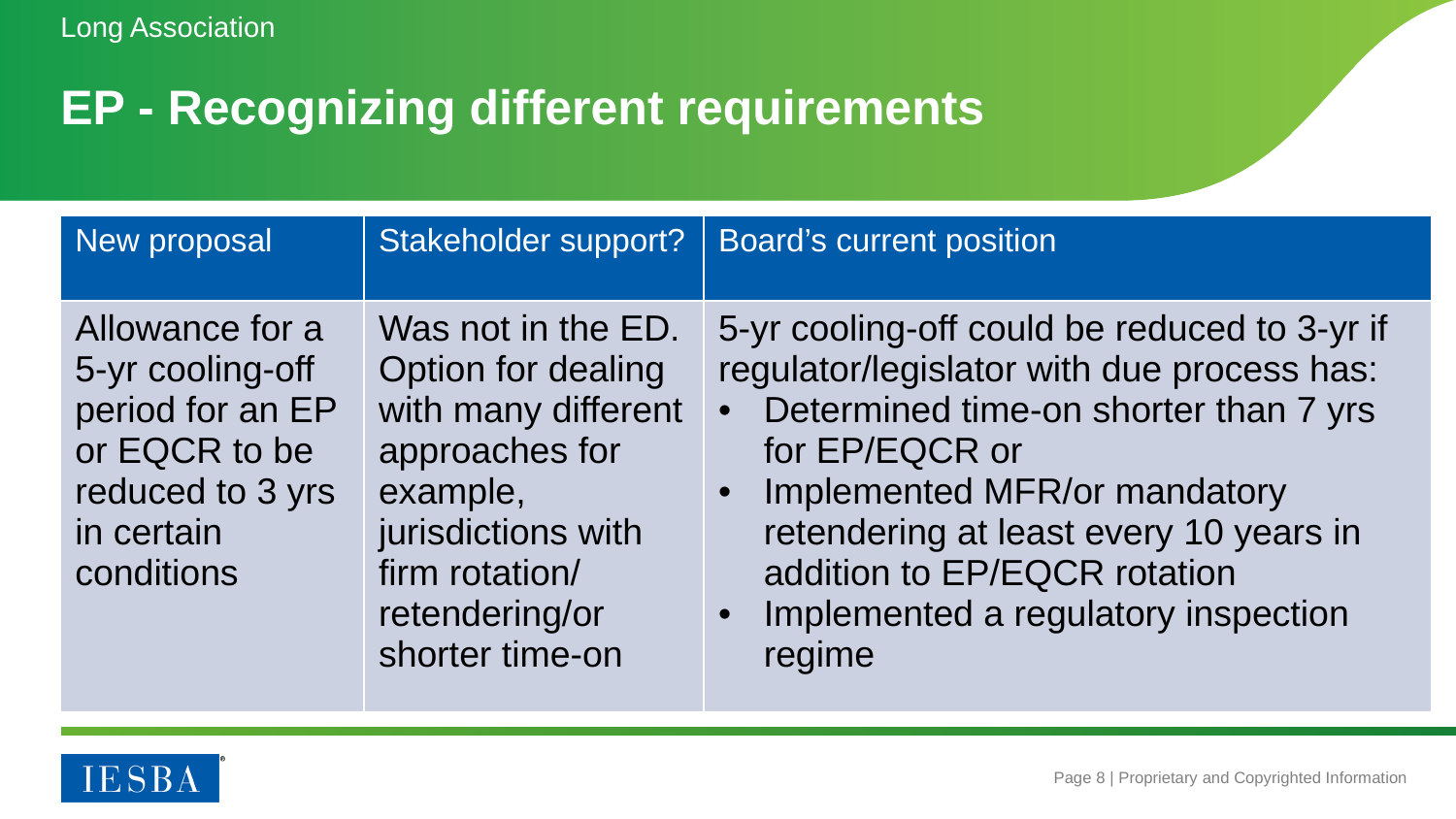

Long Association
# EP - Recognizing different requirements
| New proposal | Stakeholder support? | Board’s current position |
| --- | --- | --- |
| Allowance for a 5-yr cooling-off period for an EP or EQCR to be reduced to 3 yrs in certain conditions | Was not in the ED. Option for dealing with many different approaches for example, jurisdictions with firm rotation/ retendering/or shorter time-on | 5-yr cooling-off could be reduced to 3-yr if regulator/legislator with due process has: Determined time-on shorter than 7 yrs for EP/EQCR or Implemented MFR/or mandatory retendering at least every 10 years in addition to EP/EQCR rotation Implemented a regulatory inspection regime |